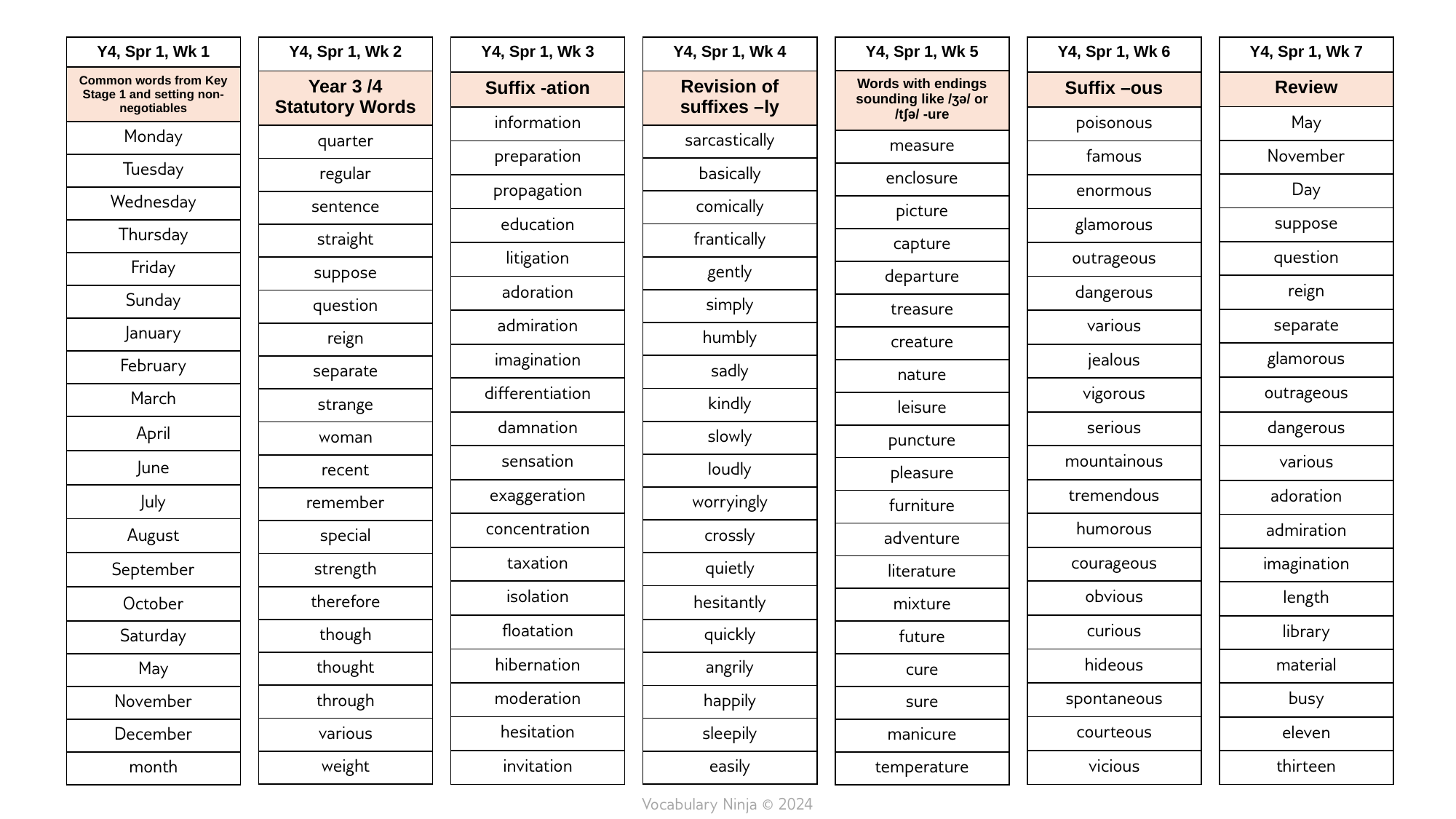

| Y4, Spr 1, Wk 3 |
| --- |
| Suffix -ation |
| information |
| preparation |
| propagation |
| education |
| litigation |
| adoration |
| admiration |
| imagination |
| differentiation |
| damnation |
| sensation |
| exaggeration |
| concentration |
| taxation |
| isolation |
| floatation |
| hibernation |
| moderation |
| hesitation |
| invitation |
| Y4, Spr 1, Wk 4 |
| --- |
| Revision of suffixes –ly |
| sarcastically |
| basically |
| comically |
| frantically |
| gently |
| simply |
| humbly |
| sadly |
| kindly |
| slowly |
| loudly |
| worryingly |
| crossly |
| quietly |
| hesitantly |
| quickly |
| angrily |
| happily |
| sleepily |
| easily |
| Y4, Spr 1, Wk 6 |
| --- |
| Suffix –ous |
| poisonous |
| famous |
| enormous |
| glamorous |
| outrageous |
| dangerous |
| various |
| jealous |
| vigorous |
| serious |
| mountainous |
| tremendous |
| humorous |
| courageous |
| obvious |
| curious |
| hideous |
| spontaneous |
| courteous |
| vicious |
| Y4, Spr 1, Wk 7 |
| --- |
| Review |
| May |
| November |
| Day |
| suppose |
| question |
| reign |
| separate |
| glamorous |
| outrageous |
| dangerous |
| various |
| adoration |
| admiration |
| imagination |
| length |
| library |
| material |
| busy |
| eleven |
| thirteen |
| Y4, Spr 1, Wk 2 |
| --- |
| Year 3 /4 Statutory Words |
| quarter |
| regular |
| sentence |
| straight |
| suppose |
| question |
| reign |
| separate |
| strange |
| woman |
| recent |
| remember |
| special |
| strength |
| therefore |
| though |
| thought |
| through |
| various |
| weight |
| Y4, Spr 1, Wk 5 |
| --- |
| Words with endings sounding like /ʒə/ or /tʃə/ -ure |
| measure |
| enclosure |
| picture |
| capture |
| departure |
| treasure |
| creature |
| nature |
| leisure |
| puncture |
| pleasure |
| furniture |
| adventure |
| literature |
| mixture |
| future |
| cure |
| sure |
| manicure |
| temperature |
| Y4, Spr 1, Wk 1 |
| --- |
| Common words from Key Stage 1 and setting non-negotiables |
| Monday |
| Tuesday |
| Wednesday |
| Thursday |
| Friday |
| Sunday |
| January |
| February |
| March |
| April |
| June |
| July |
| August |
| September |
| October |
| Saturday |
| May |
| November |
| December |
| month |
Vocabulary Ninja © 2024